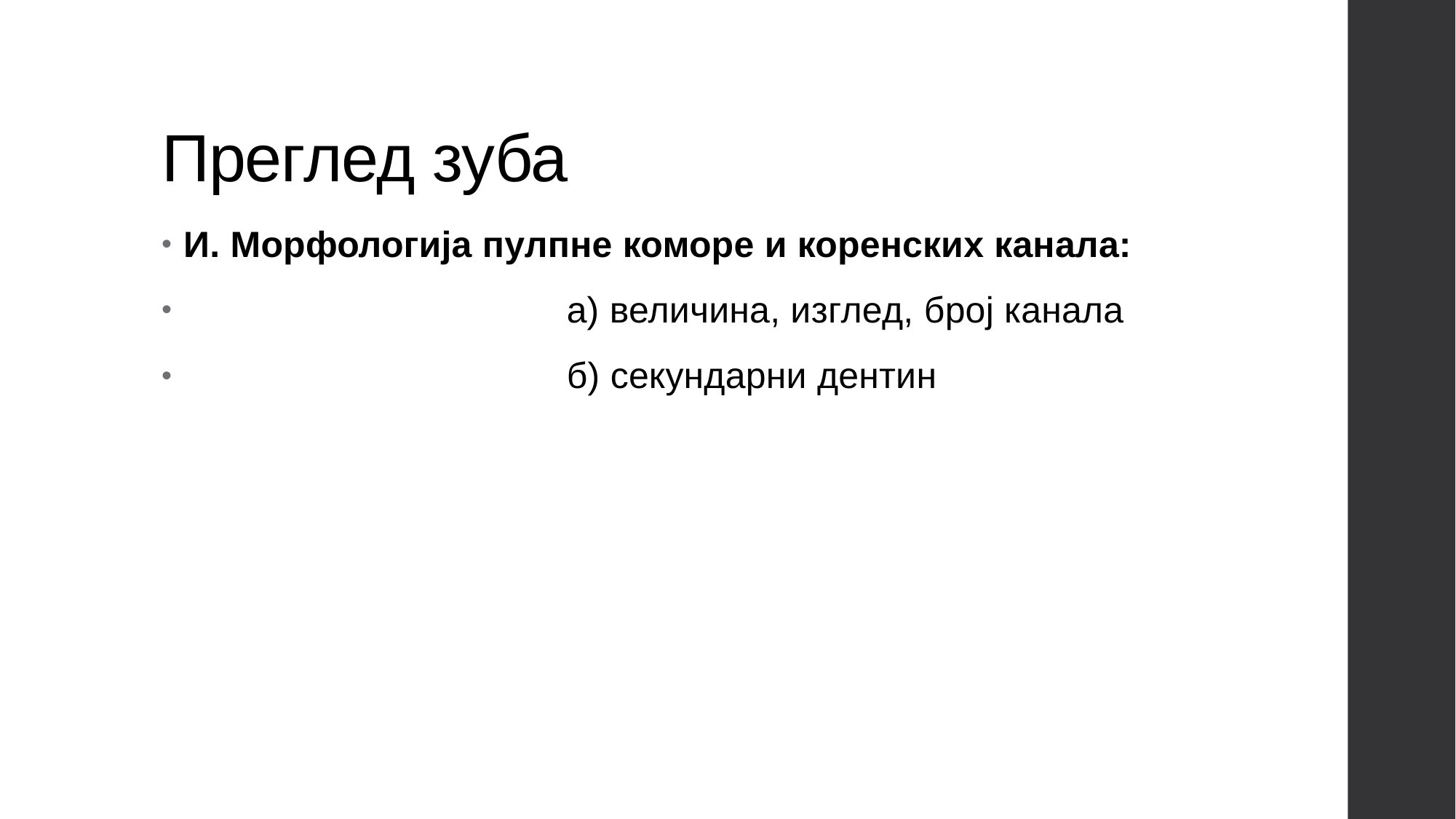

# Преглед зуба
И. Морфологија пулпне коморе и коренских канала:
                                     а) величина, изглед, број канала
                                     б) секундарни дентин